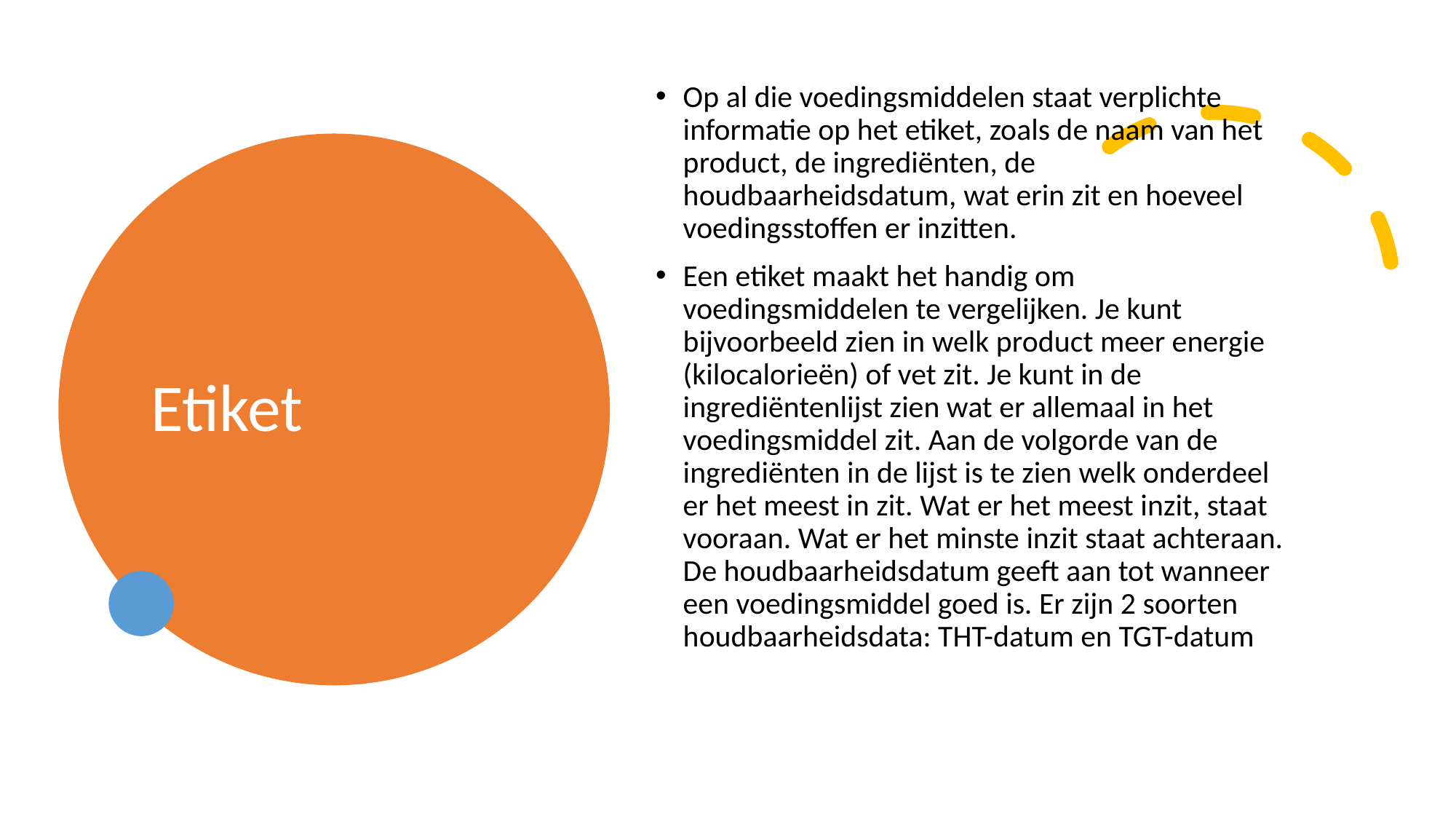

Op al die voedingsmiddelen staat verplichte informatie op het etiket, zoals de naam van het product, de ingrediënten, de houdbaarheidsdatum, wat erin zit en hoeveel voedingsstoffen er inzitten.
Een etiket maakt het handig om voedingsmiddelen te vergelijken. Je kunt bijvoorbeeld zien in welk product meer energie (kilocalorieën) of vet zit. Je kunt in de ingrediëntenlijst zien wat er allemaal in het voedingsmiddel zit. Aan de volgorde van de ingrediënten in de lijst is te zien welk onderdeel er het meest in zit. Wat er het meest inzit, staat vooraan. Wat er het minste inzit staat achteraan. De houdbaarheidsdatum geeft aan tot wanneer een voedingsmiddel goed is. Er zijn 2 soorten houdbaarheidsdata: THT-datum en TGT-datum

# Etiket